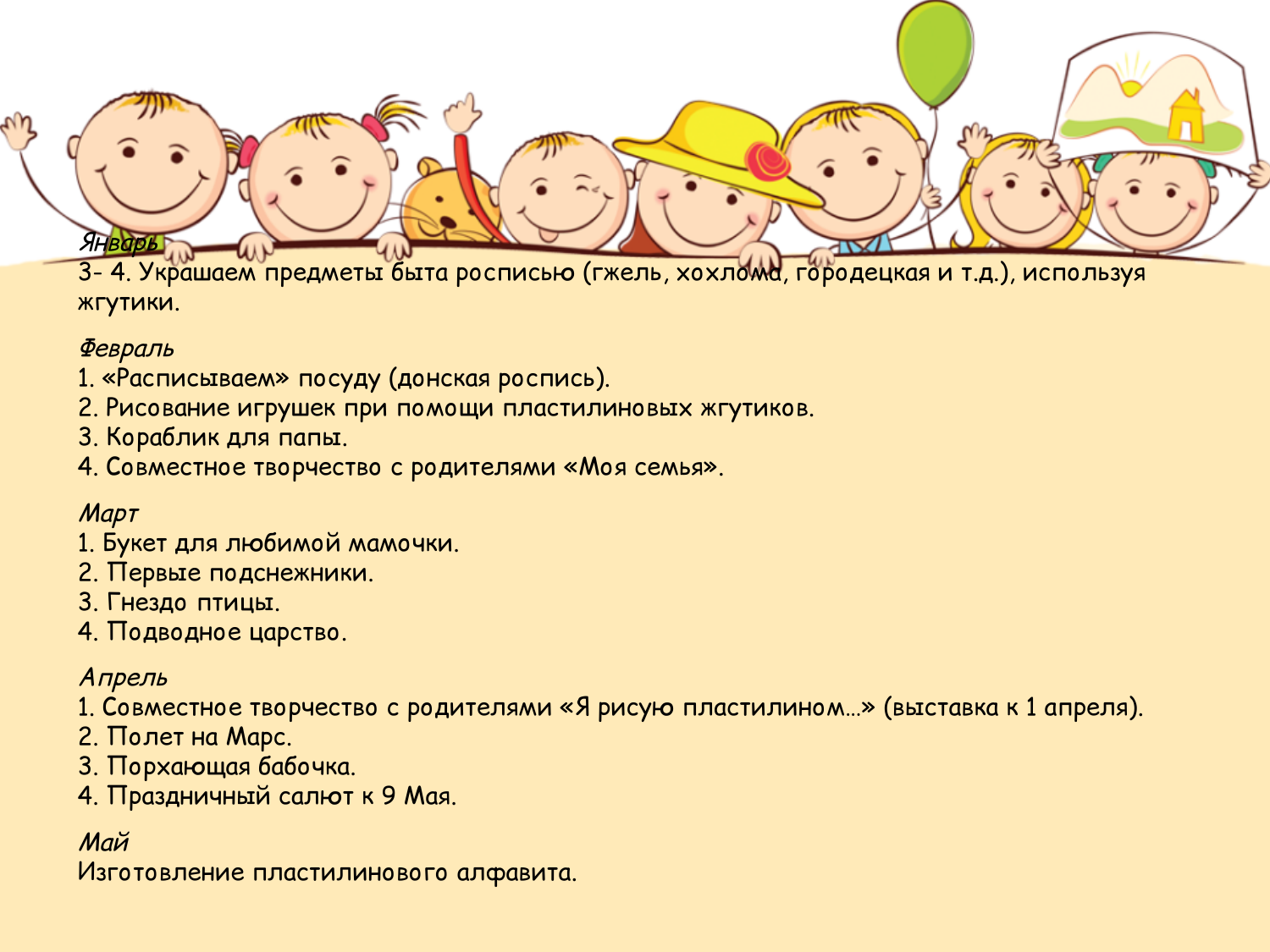

Январь
3- 4. Украшаем предметы быта росписью (гжель, хохлома, городецкая и т.д.), используя жгутики.

Февраль
1. «Расписываем» посуду (донская роспись).
2. Рисование игрушек при помощи пластилиновых жгутиков.
3. Кораблик для папы.
4. Совместное творчество с родителями «Моя семья».

Март
1. Букет для любимой мамочки.
2. Первые подснежники.
3. Гнездо птицы.
4. Подводное царство.

Апрель
1. Совместное творчество с родителями «Я рисую пластилином…» (выставка к 1 апреля).
2. Полет на Марс.
3. Порхающая бабочка.
4. Праздничный салют к 9 Мая.

Май
Изготовление пластилинового алфавита.